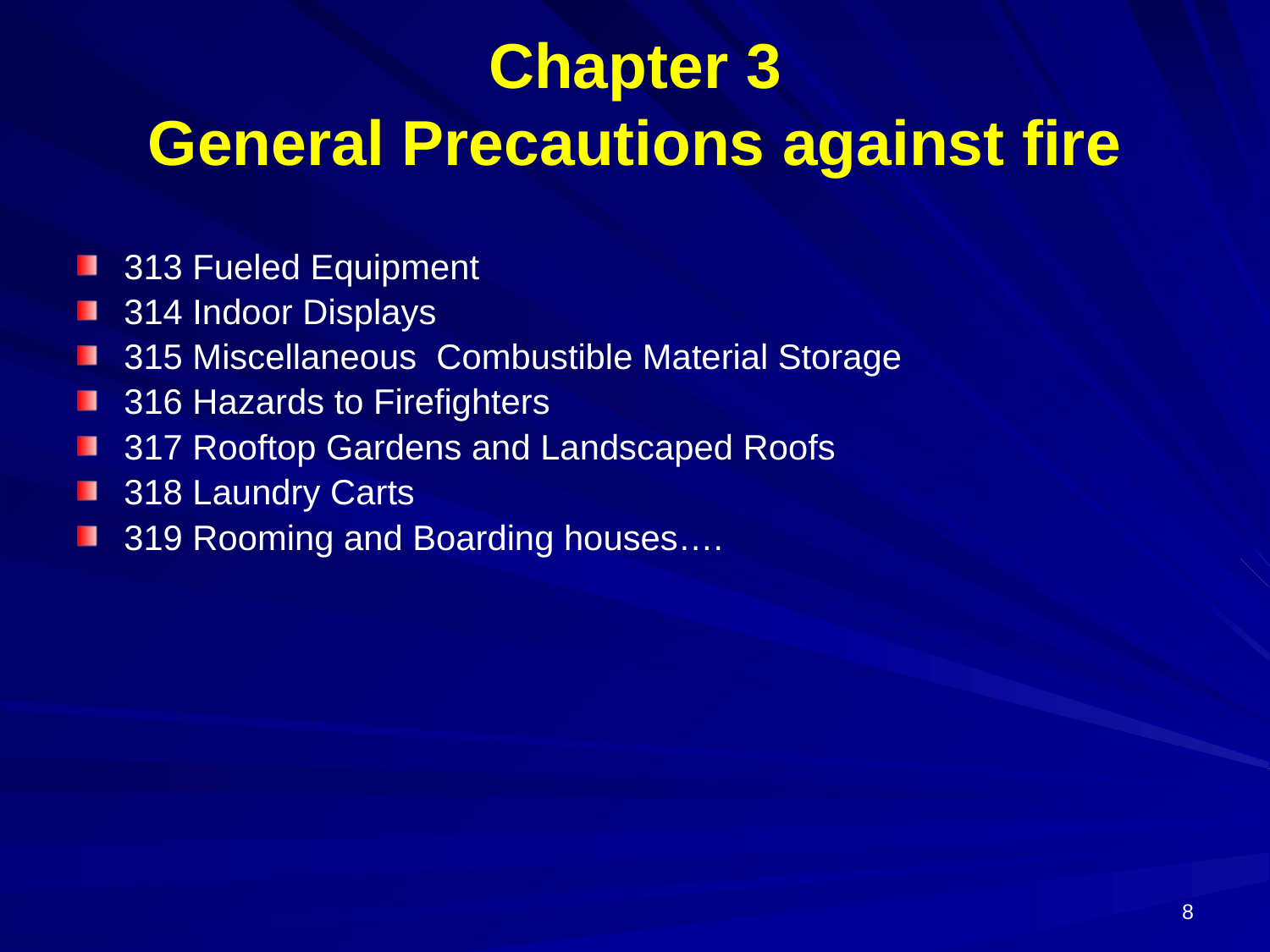

# Chapter 3 General Precautions against fire

313 Fueled Equipment
314 Indoor Displays
315 Miscellaneous  Combustible Material Storage
316 Hazards to Firefighters
317 Rooftop Gardens and Landscaped Roofs
318 Laundry Carts
319 Rooming and Boarding houses….
8